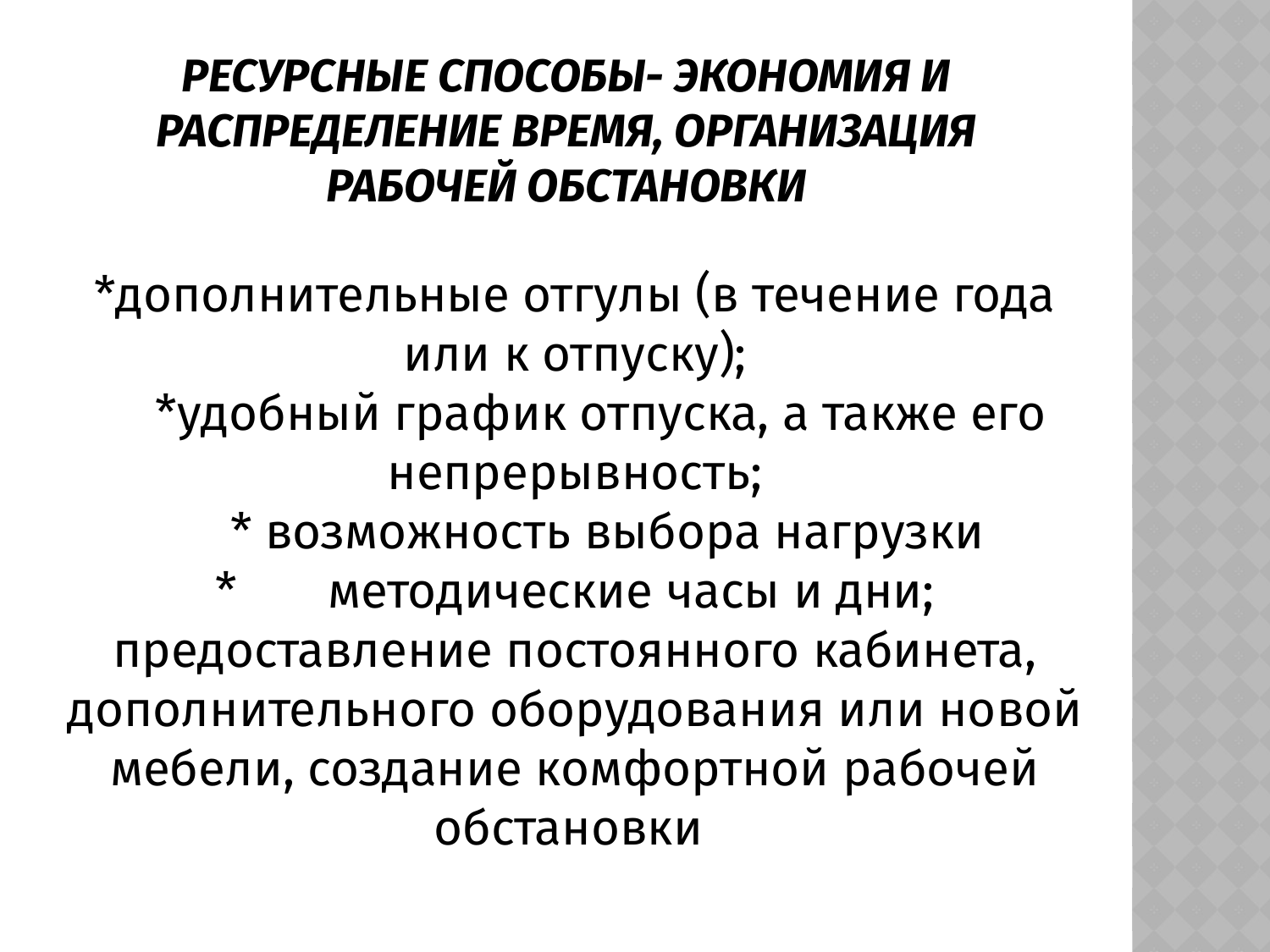

# Ресурсные способы- экономия и распределение время, организация рабочей обстановки
*дополнительные отгулы (в течение года или к отпуску);
    *удобный график отпуска, а также его непрерывность;
       * возможность выбора нагрузки  
*       методические часы и дни;
предоставление постоянного кабинета, дополнительного оборудования или новой мебели, создание комфортной рабочей обстановки